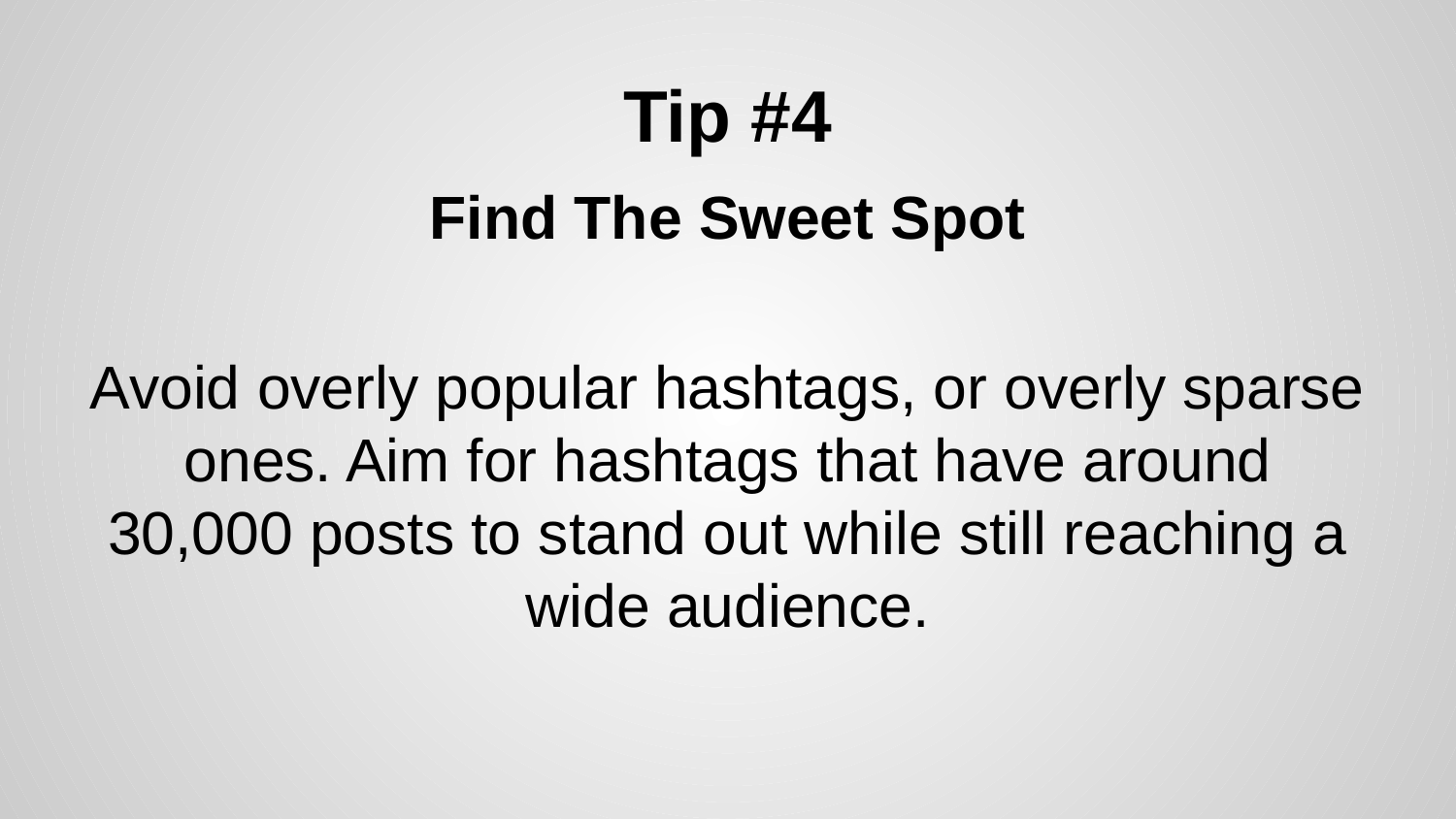

# Tip #4

Find The Sweet Spot

Avoid overly popular hashtags, or overly sparse ones. Aim for hashtags that have around 30,000 posts to stand out while still reaching a wide audience.